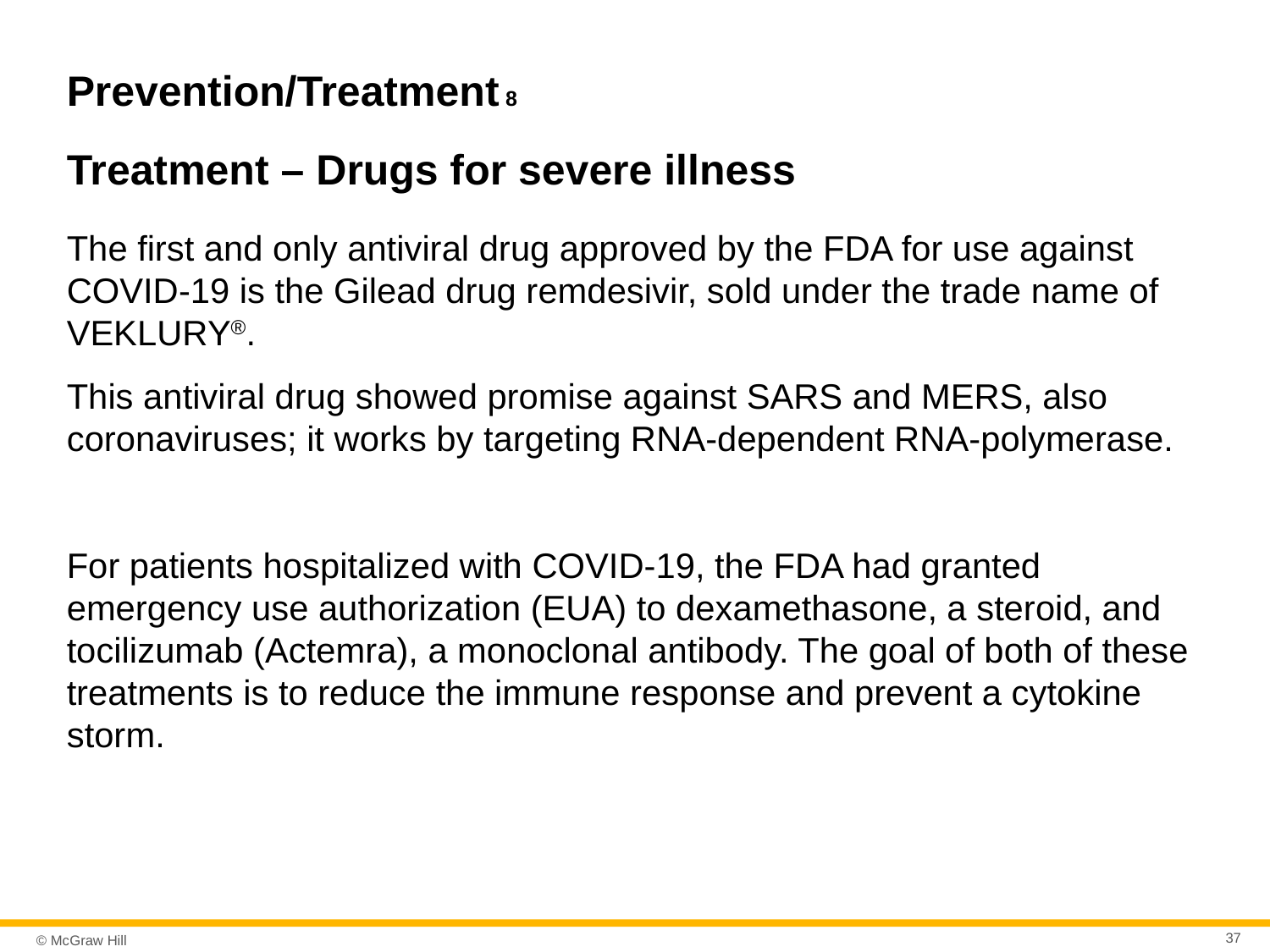

# Prevention/Treatment 8
Treatment – Drugs for severe illness
The first and only antiviral drug approved by the FDA for use against COVID-19 is the Gilead drug remdesivir, sold under the trade name of VEKLURY®.
This antiviral drug showed promise against SARS and MERS, also coronaviruses; it works by targeting RNA-dependent RNA-polymerase.

For patients hospitalized with COVID-19, the FDA had granted emergency use authorization (EUA) to dexamethasone, a steroid, and tocilizumab (Actemra), a monoclonal antibody. The goal of both of these treatments is to reduce the immune response and prevent a cytokine storm.